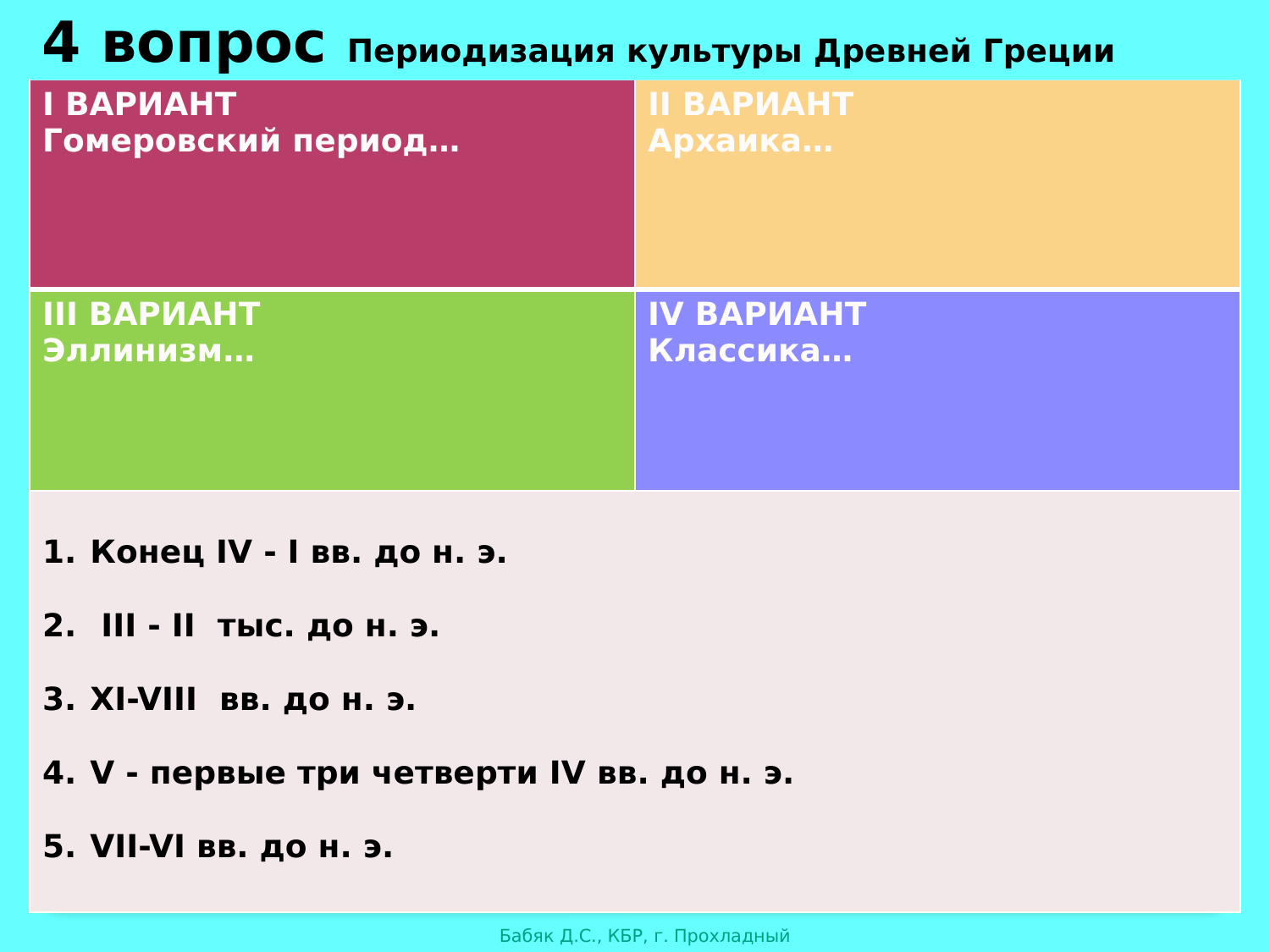

4 вопрос Периодизация культуры Древней Греции
| I ВАРИАНТ Гомеровский период… | II ВАРИАНТ Архаика… |
| --- | --- |
| III ВАРИАНТ Эллинизм… | IV ВАРИАНТ Классика… |
| Конец IV - I вв. до н. э. III - II тыс. до н. э. XI-VIII вв. до н. э. V - первые три четверти IV вв. до н. э. VII-VI вв. до н. э. |  |
Бабяк Д.С., КБР, г. Прохладный